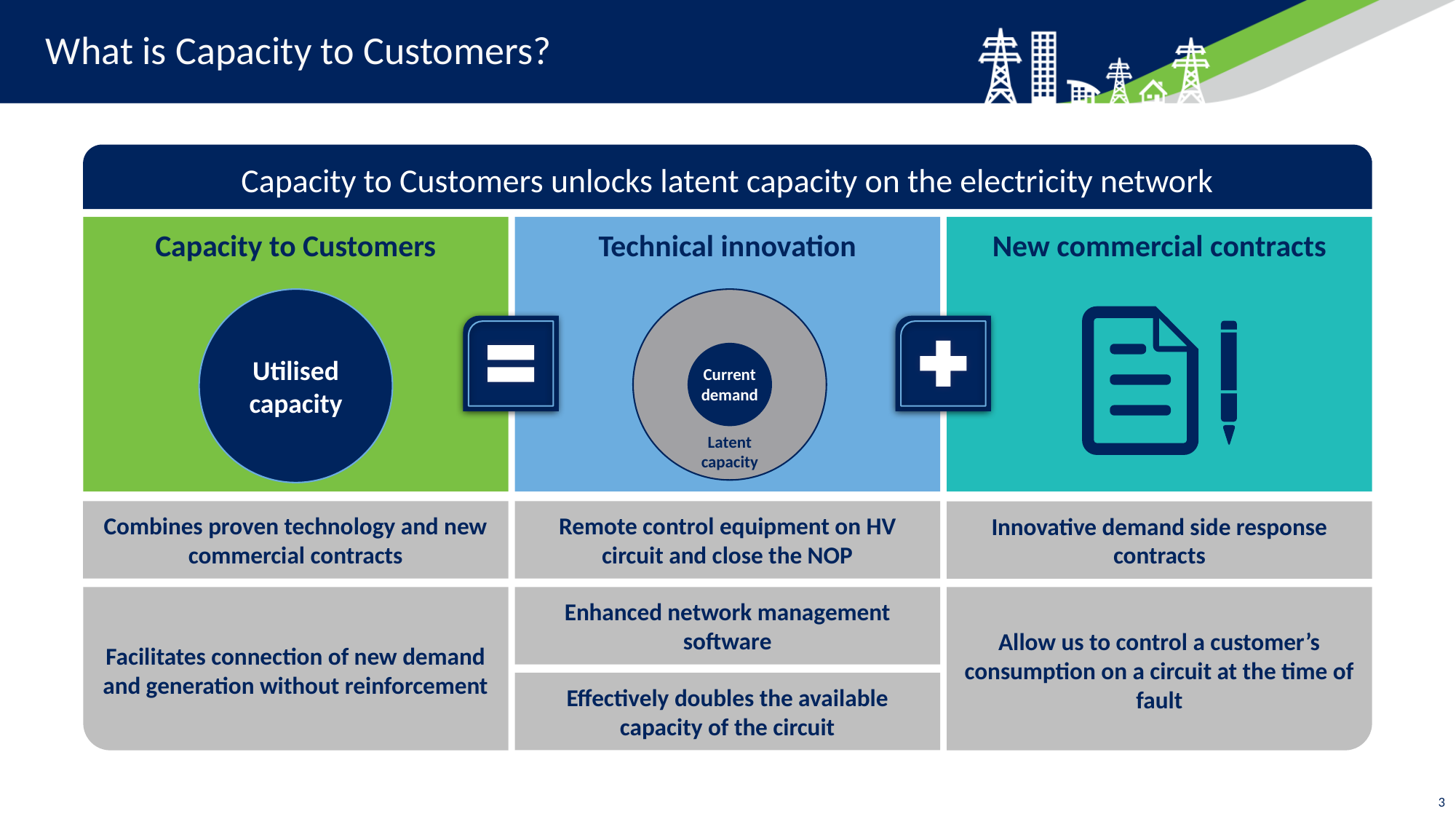

# What is Capacity to Customers?
Capacity to Customers unlocks latent capacity on the electricity network

Capacity to Customers
Utilised
capacity

Technical innovation

Current
demand
Latent
capacity

New commercial contracts

Combines proven technology and new commercial contracts
Remote control equipment on HV circuit and close the NOP
Innovative demand side response contracts

Facilitates connection of new demand and generation without reinforcement
Enhanced network management software

Allow us to control a customer’s consumption on a circuit at the time of fault
Effectively doubles the available capacity of the circuit